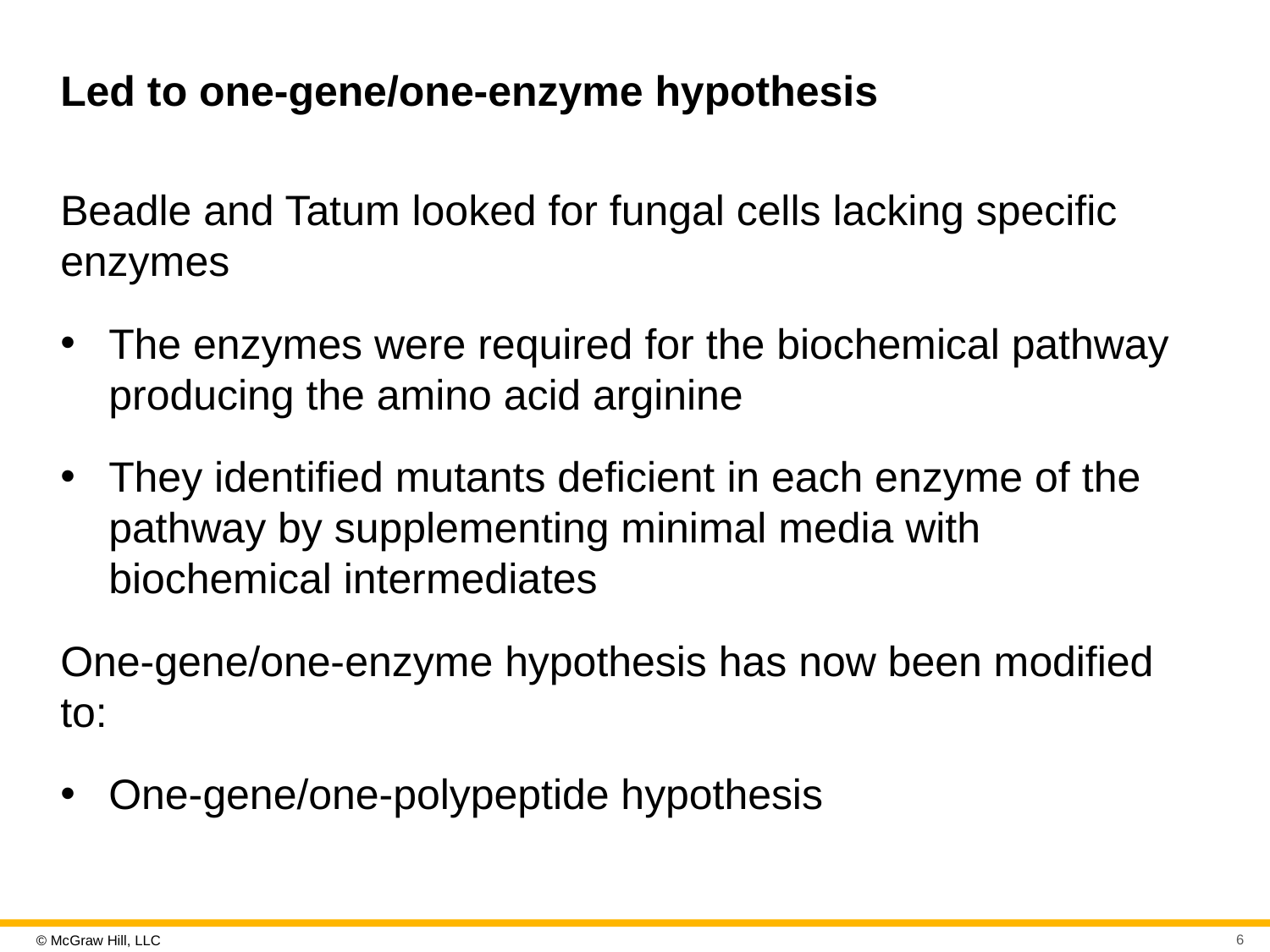

# Led to one-gene/one-enzyme hypothesis
Beadle and Tatum looked for fungal cells lacking specific enzymes
The enzymes were required for the biochemical pathway producing the amino acid arginine
They identified mutants deficient in each enzyme of the pathway by supplementing minimal media with biochemical intermediates
One-gene/one-enzyme hypothesis has now been modified to:
One-gene/one-polypeptide hypothesis
6